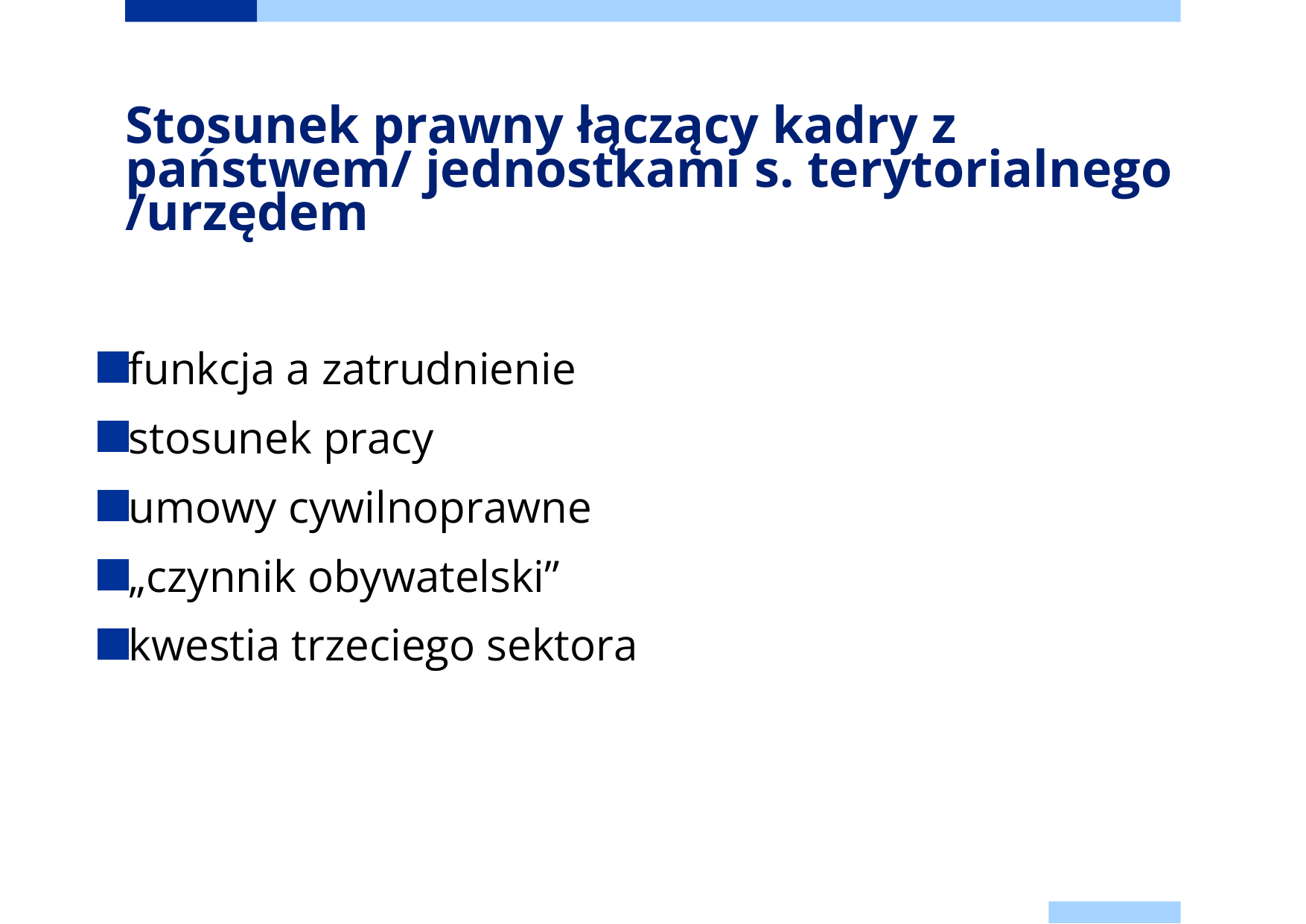

# Stosunek prawny łączący kadry z państwem/ jednostkami s. terytorialnego /urzędem
funkcja a zatrudnienie
stosunek pracy
umowy cywilnoprawne
„czynnik obywatelski”
kwestia trzeciego sektora